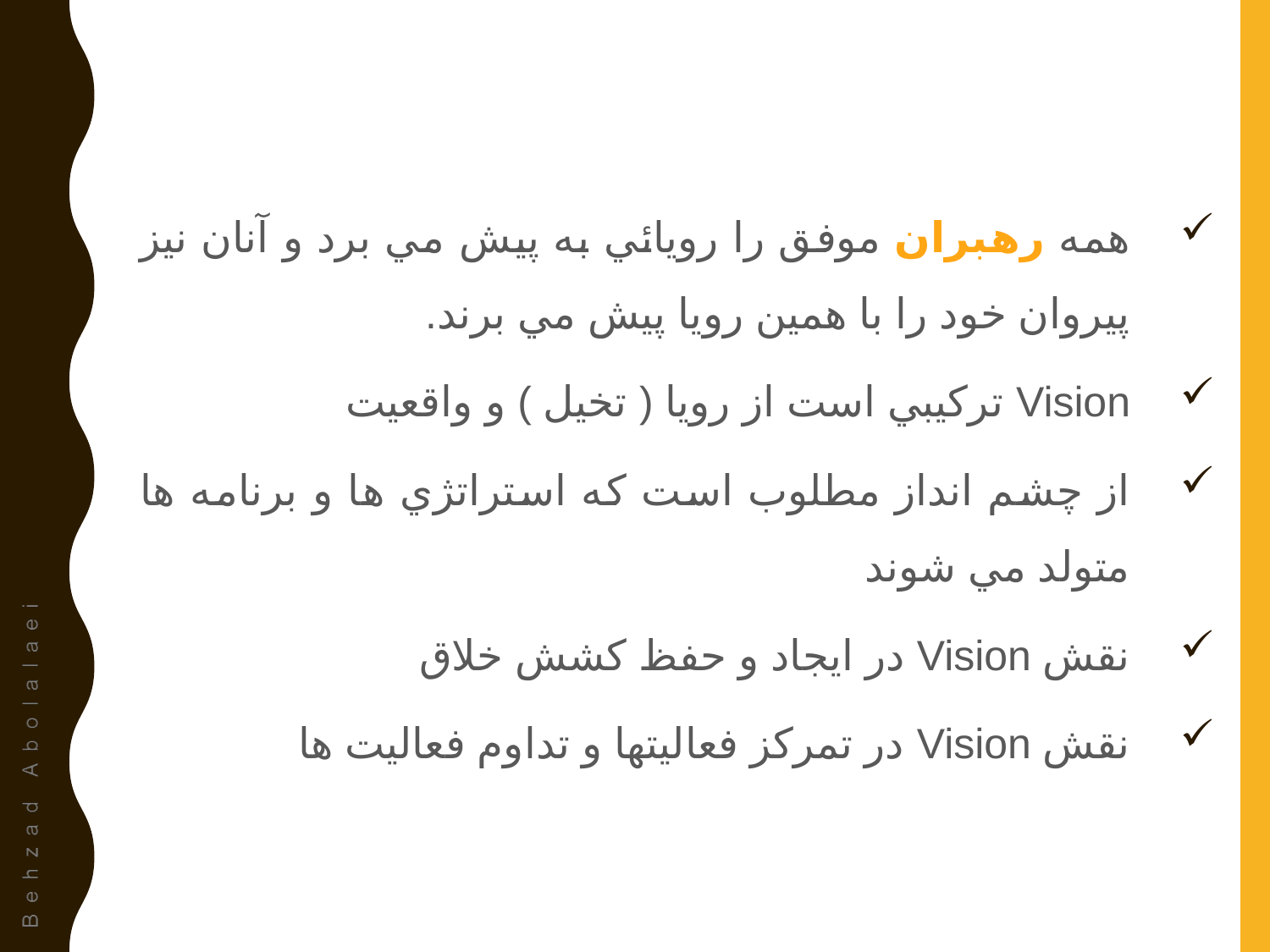

همه رهبران موفق را رويائي به پيش مي برد و آنان نيز پيروان خود را با همين رويا پيش مي برند.
Vision تركيبي است از رويا ( تخيل ) و واقعيت
از چشم انداز مطلوب است كه استراتژي ها و برنامه ها متولد مي شوند
نقش Vision در ايجاد و حفظ كشش خلاق
نقش Vision در تمركز فعاليتها و تداوم فعاليت ها